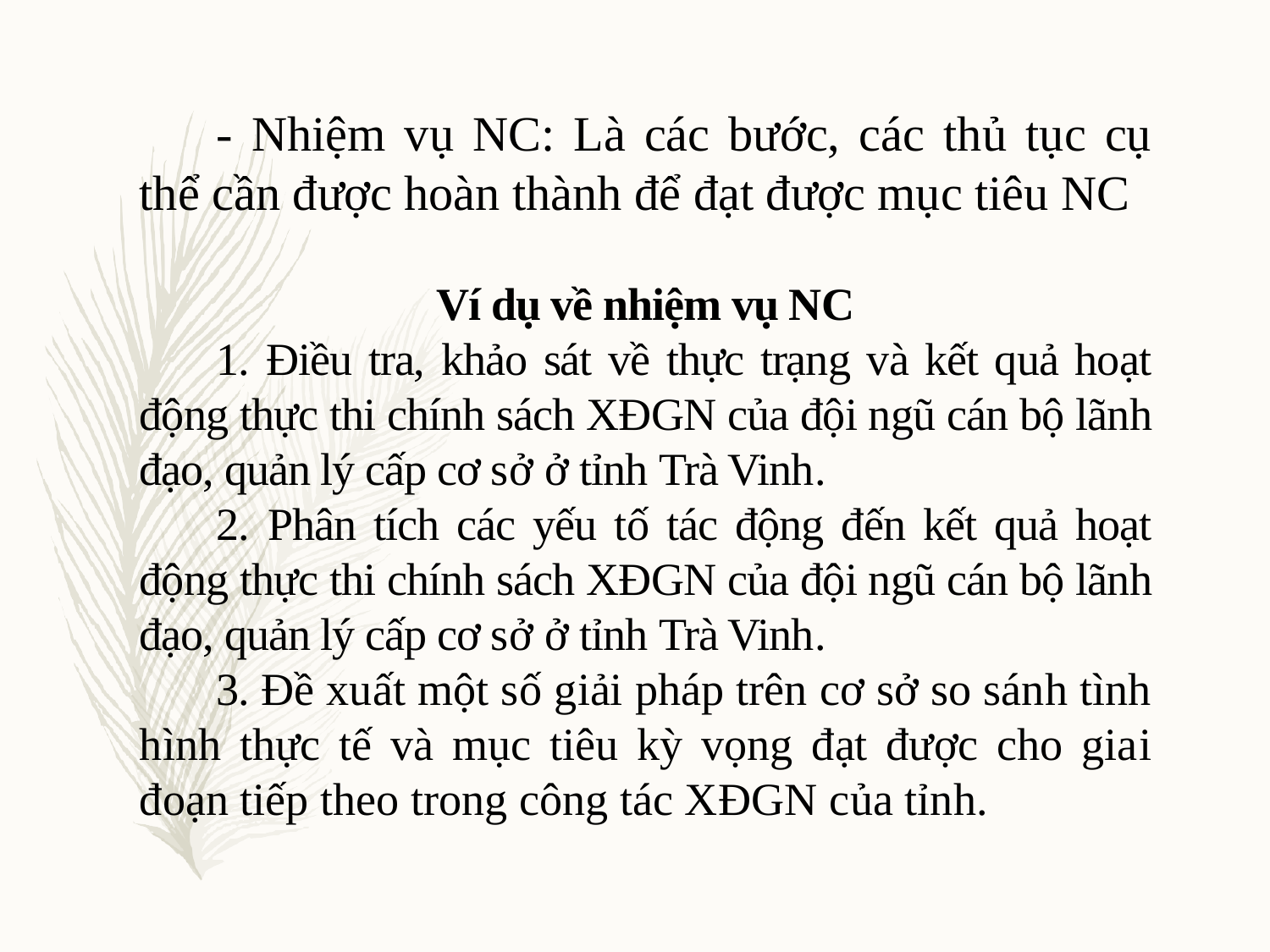

- Nhiệm vụ NC: Là các bước, các thủ tục cụ thể cần được hoàn thành để đạt được mục tiêu NC

Ví dụ về nhiệm vụ NC
	1. Điều tra, khảo sát về thực trạng và kết quả hoạt động thực thi chính sách XĐGN của đội ngũ cán bộ lãnh đạo, quản lý cấp cơ sở ở tỉnh Trà Vinh.
	2. Phân tích các yếu tố tác động đến kết quả hoạt động thực thi chính sách XĐGN của đội ngũ cán bộ lãnh đạo, quản lý cấp cơ sở ở tỉnh Trà Vinh.
	3. Đề xuất một số giải pháp trên cơ sở so sánh tình hình thực tế và mục tiêu kỳ vọng đạt được cho giai đoạn tiếp theo trong công tác XĐGN của tỉnh.